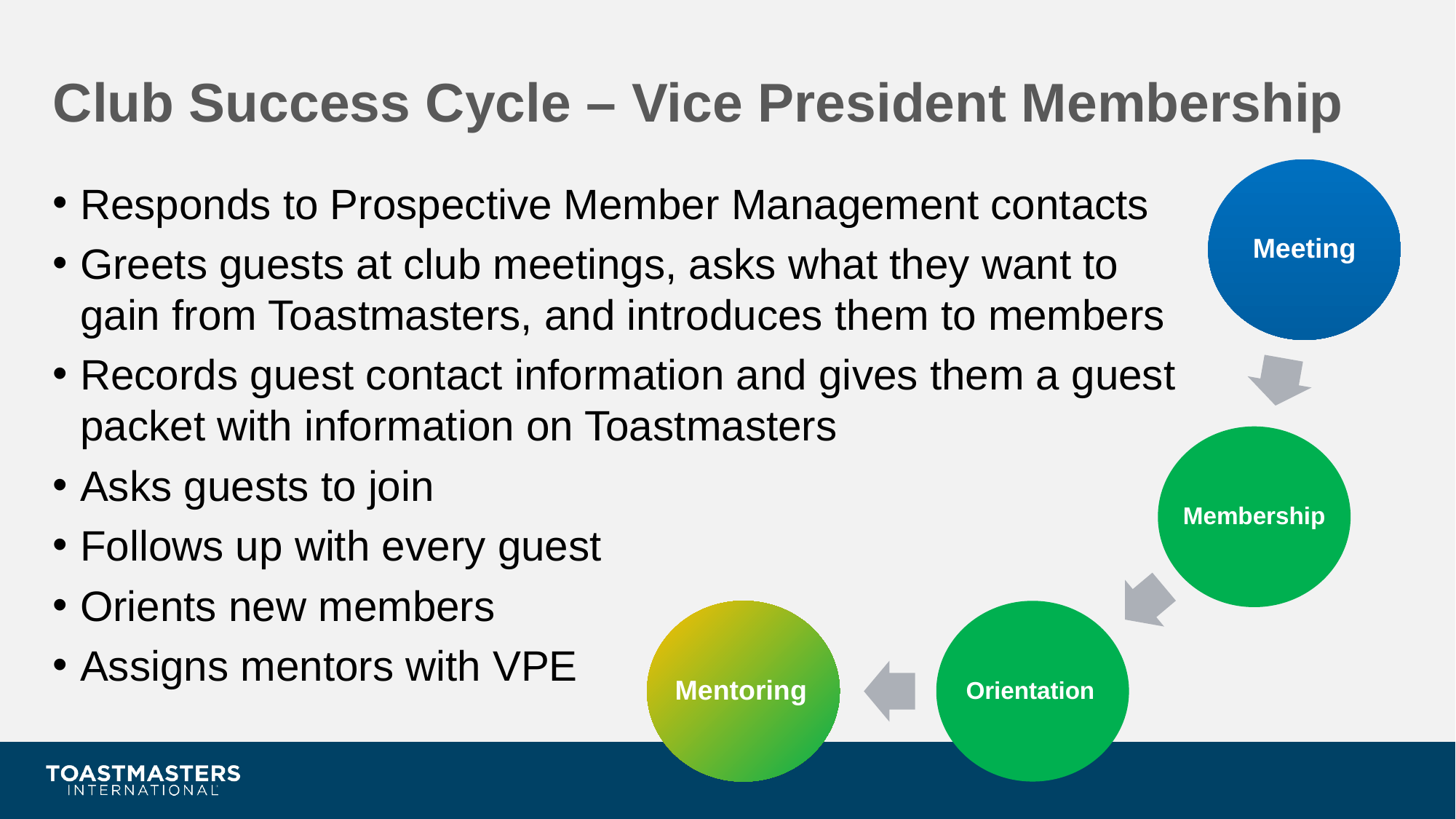

# Club Success Cycle – Vice President Membership
Meeting

Membership

Mentoring
Orientation

Responds to Prospective Member Management contacts
Greets guests at club meetings, asks what they want to gain from Toastmasters, and introduces them to members
Records guest contact information and gives them a guest packet with information on Toastmasters
Asks guests to join
Follows up with every guest
Orients new members
Assigns mentors with VPE